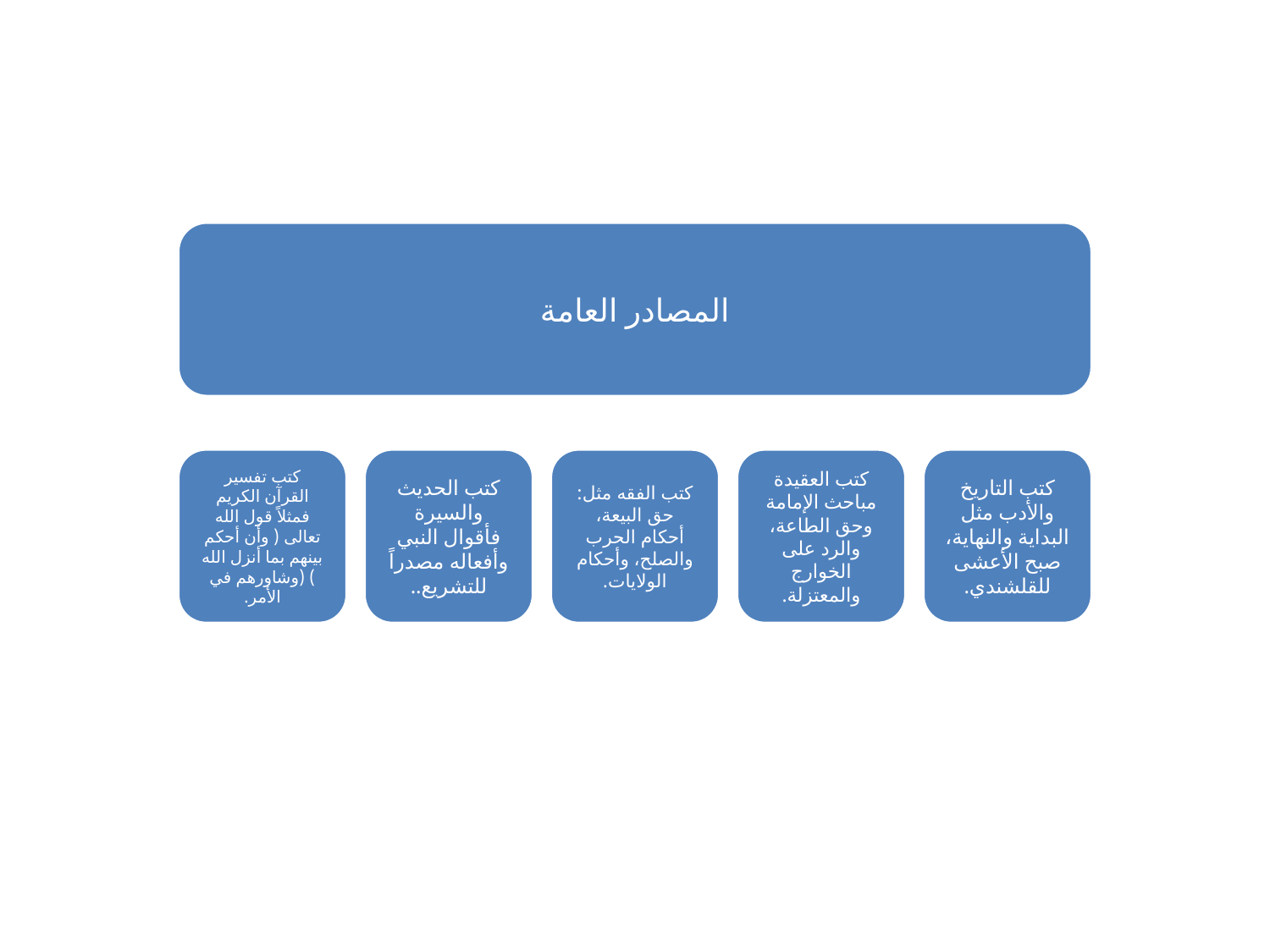

#
المصادر العامة
كتب الحديث والسيرة فأقوال النبي وأفعاله مصدراً للتشريع..